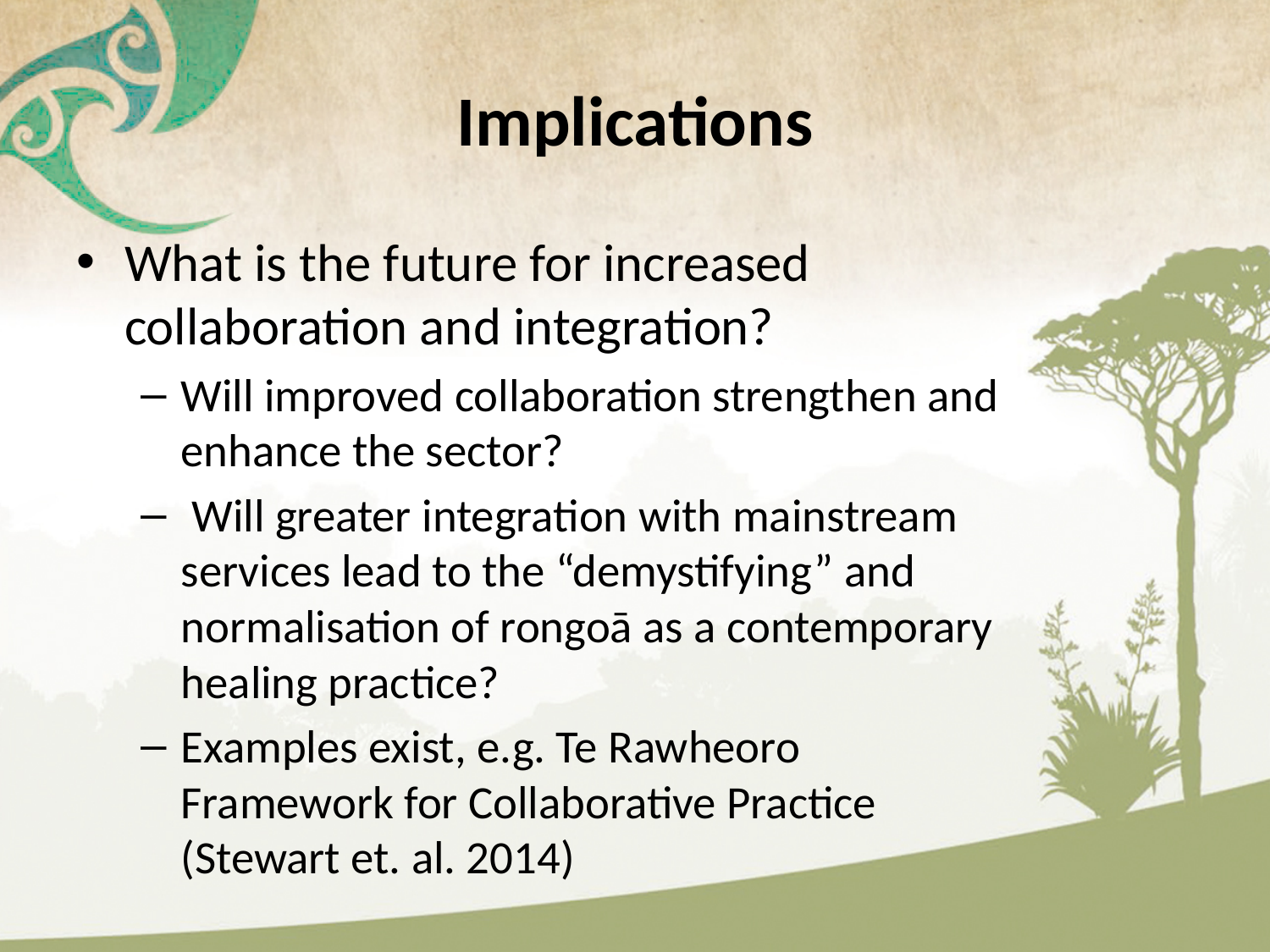

# Implications
What is the future for increased collaboration and integration?
Will improved collaboration strengthen and enhance the sector?
 Will greater integration with mainstream services lead to the “demystifying” and normalisation of rongoā as a contemporary healing practice?
Examples exist, e.g. Te Rawheoro Framework for Collaborative Practice (Stewart et. al. 2014)